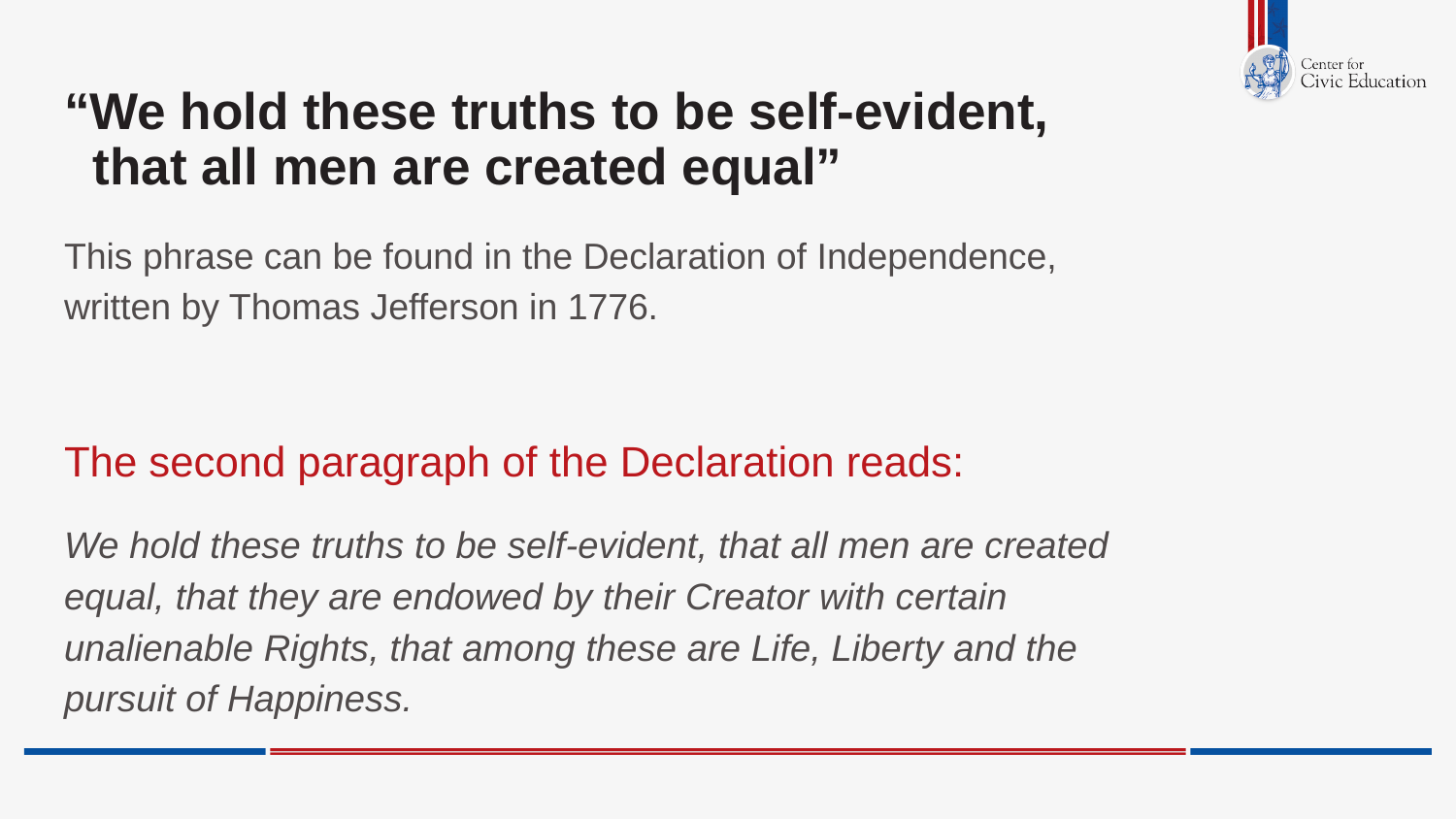

# “We hold these truths to be self-evident,
  that all men are created equal”
This phrase can be found in the Declaration of Independence,
written by Thomas Jefferson in 1776.
The second paragraph of the Declaration reads:
We hold these truths to be self-evident, that all men are created equal, that they are endowed by their Creator with certain unalienable Rights, that among these are Life, Liberty and the pursuit of Happiness.